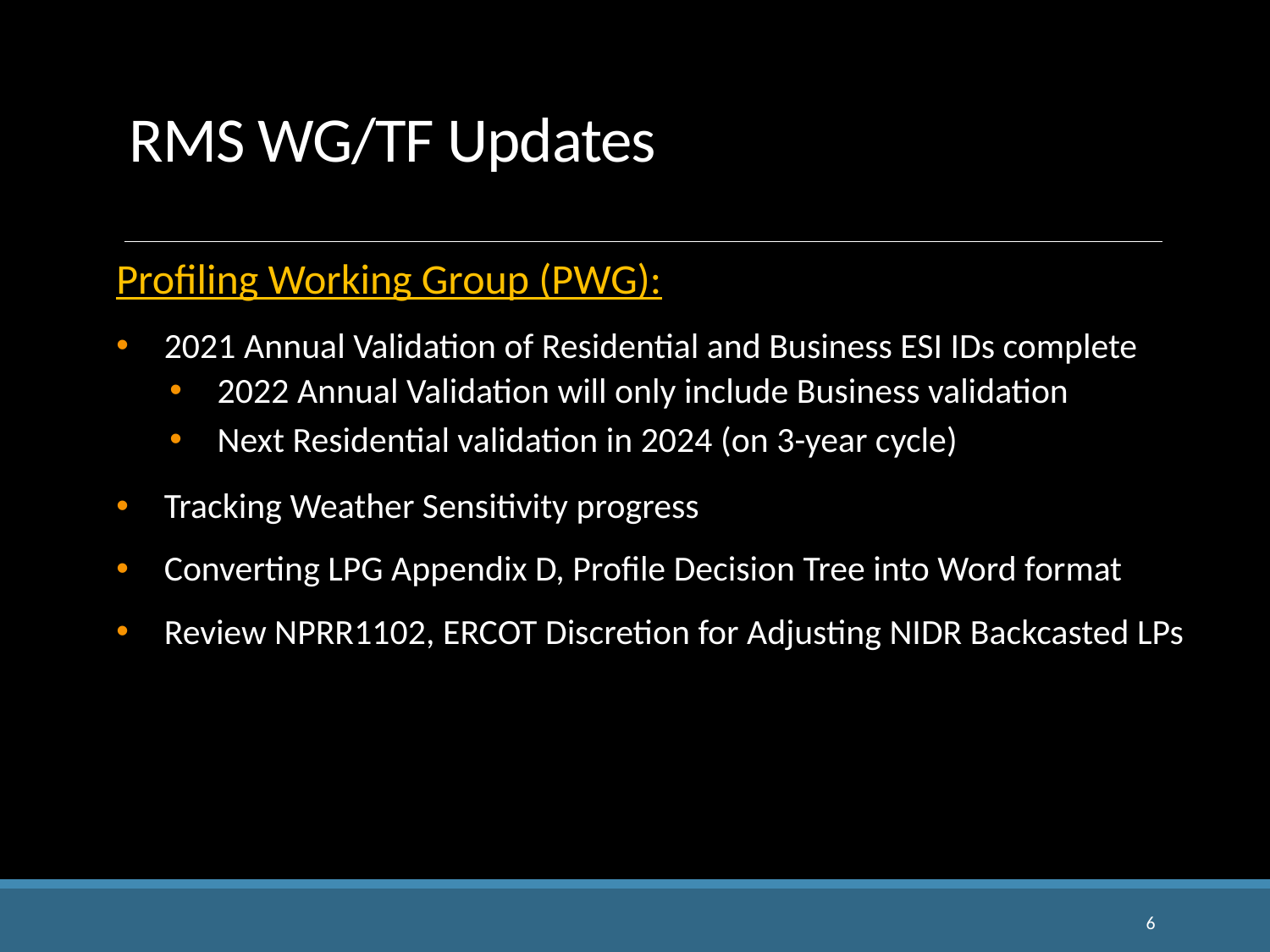

RMS WG/TF Updates
Profiling Working Group (PWG):
2021 Annual Validation of Residential and Business ESI IDs complete
2022 Annual Validation will only include Business validation
Next Residential validation in 2024 (on 3-year cycle)
Tracking Weather Sensitivity progress
Converting LPG Appendix D, Profile Decision Tree into Word format
Review NPRR1102, ERCOT Discretion for Adjusting NIDR Backcasted LPs

6